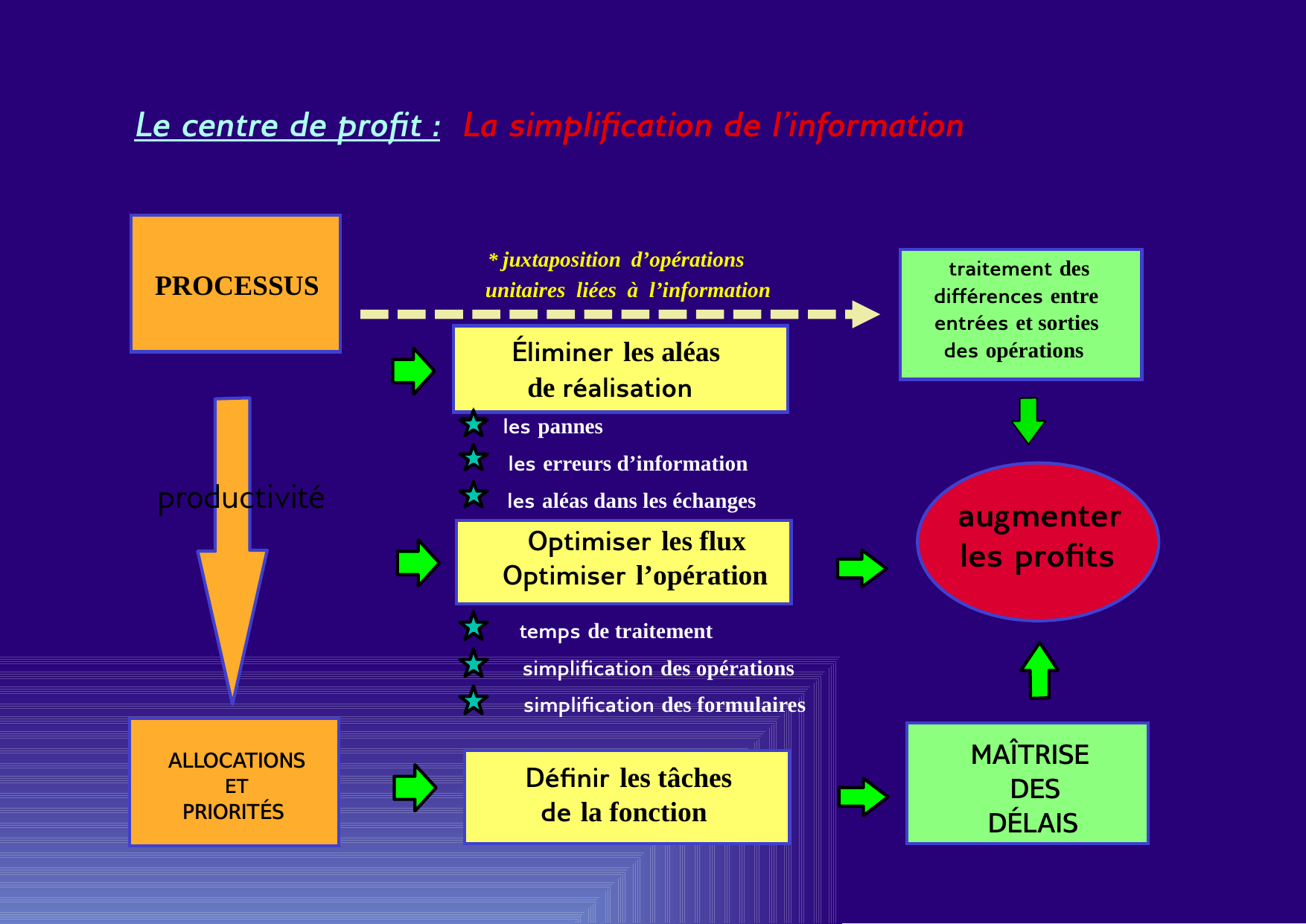

Le centre de profit :  La simplification de l’information

* juxtaposition  d’opérations

traitement des

 PROCESSUS
 unitaires  liées  à  l’information
différences entre
entrées et sorties

Éliminer les aléas
des opérations

de réalisation

les pannes

les erreurs d’information

productivité

les aléas dans les échanges

augmenter

Optimiser les flux
les profits

Optimiser l’opération

temps de traitement

simplification des opérations

simplification des formulaires

MAÎTRISE

ALLOCATIONS

Définir les tâches

DES
ET

de la fonction
PRIORITÉS
DÉLAIS